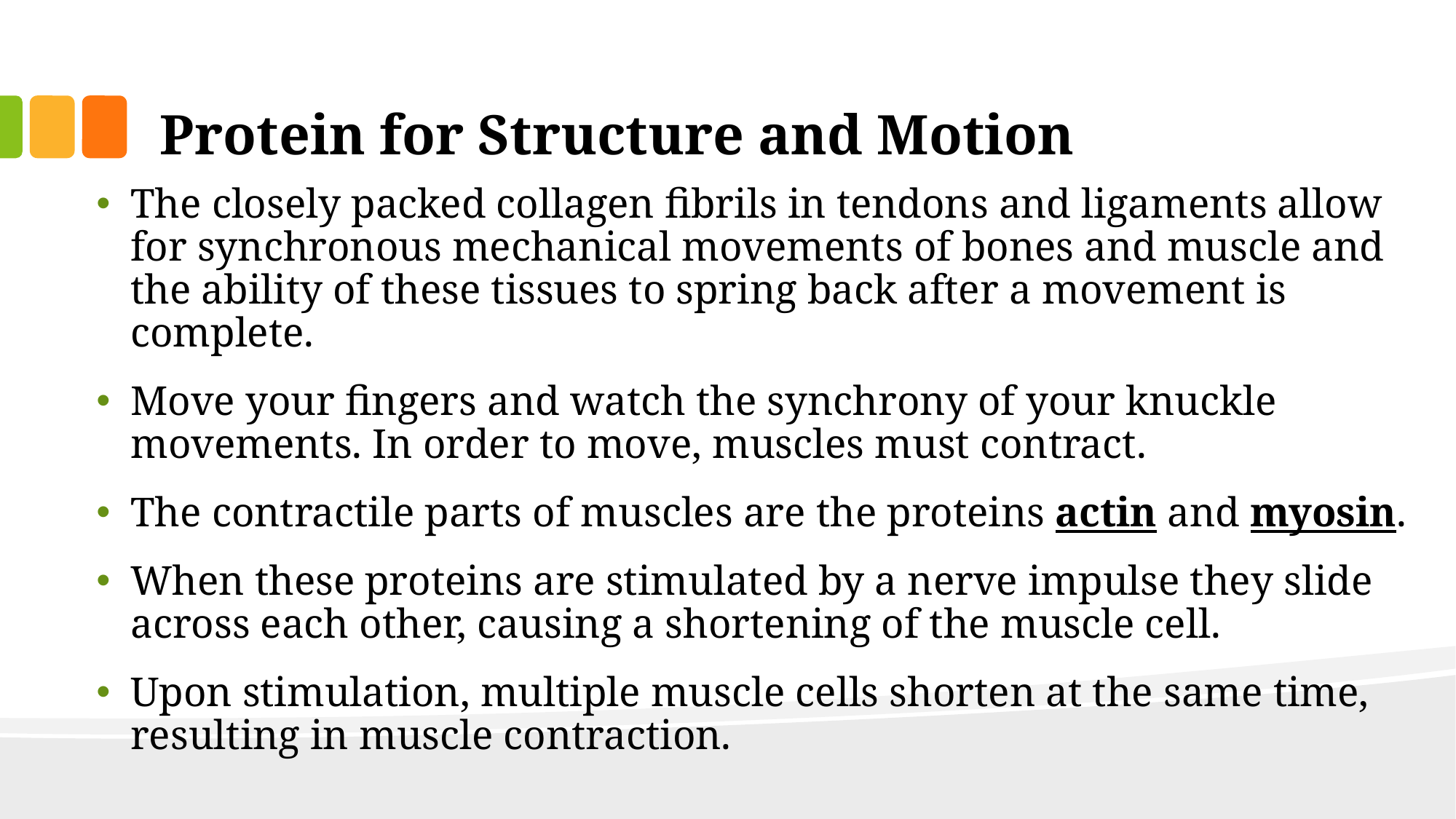

# Protein for Structure and Motion
The closely packed collagen fibrils in tendons and ligaments allow for synchronous mechanical movements of bones and muscle and the ability of these tissues to spring back after a movement is complete.
Move your fingers and watch the synchrony of your knuckle movements. In order to move, muscles must contract.
The contractile parts of muscles are the proteins actin and myosin.
When these proteins are stimulated by a nerve impulse they slide across each other, causing a shortening of the muscle cell.
Upon stimulation, multiple muscle cells shorten at the same time, resulting in muscle contraction.